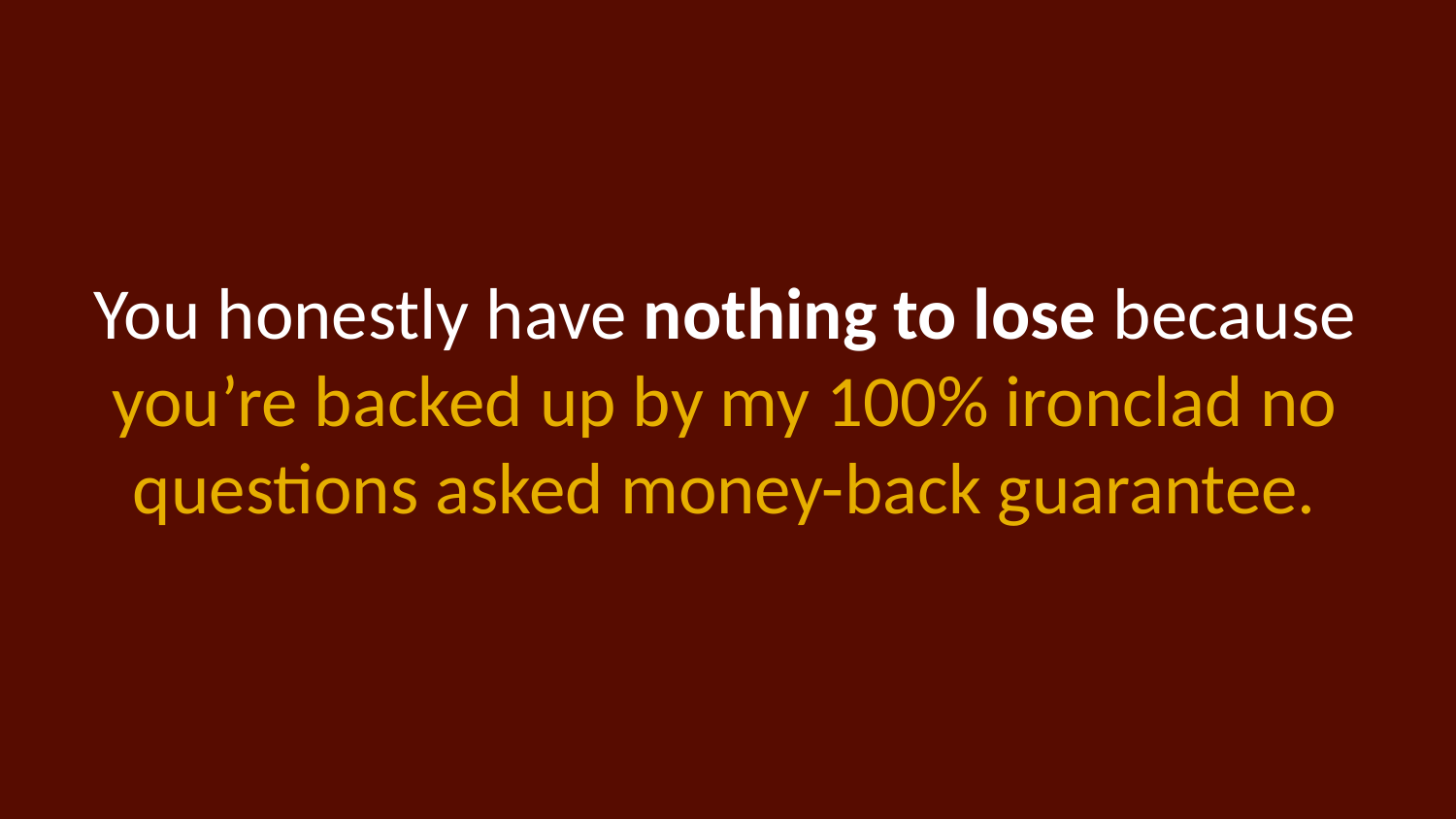

You honestly have nothing to lose because you’re backed up by my 100% ironclad no questions asked money-back guarantee.